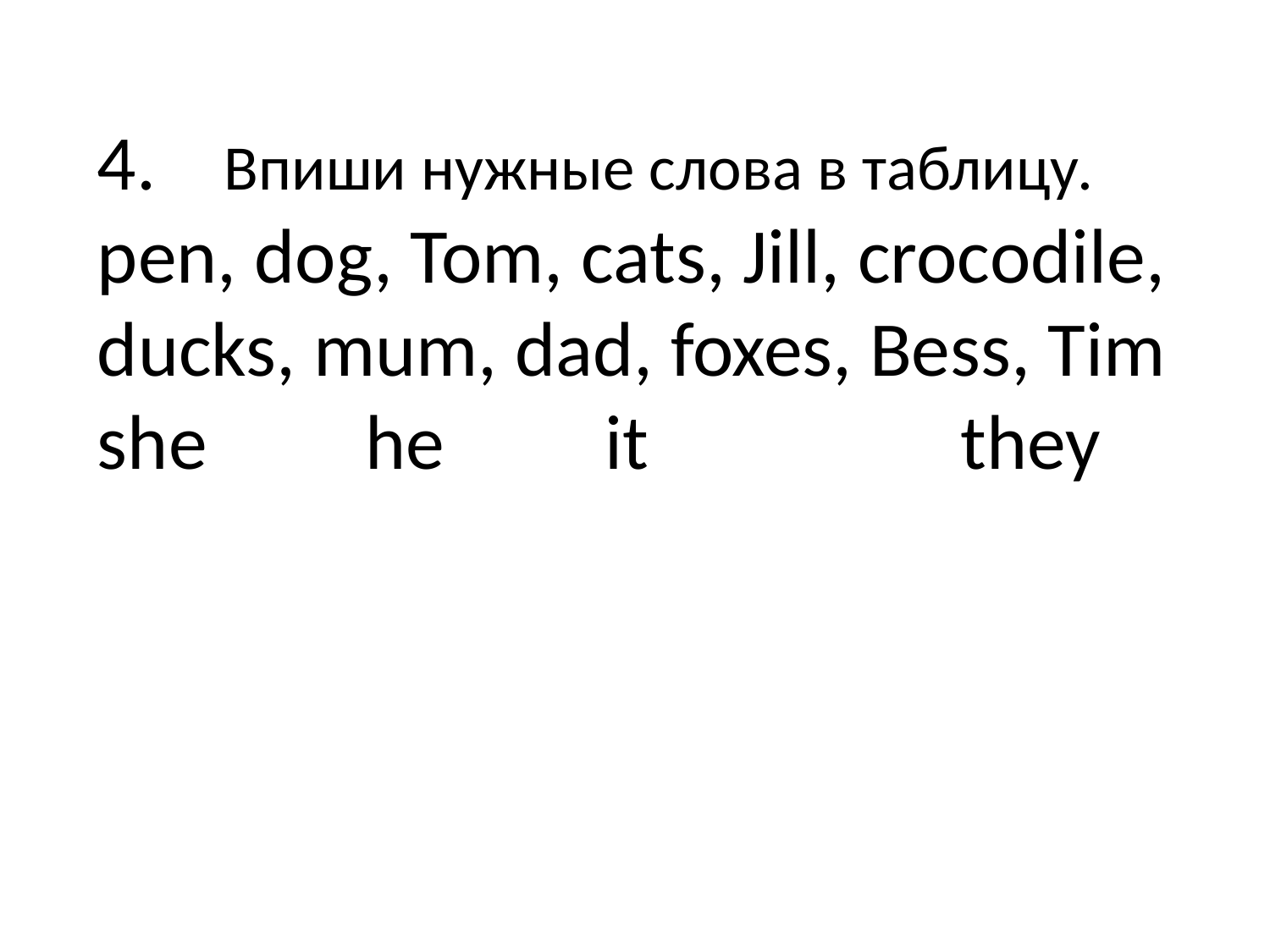

4.	Впиши нужные слова в таблицу.
pen, dog, Tom, cats, Jill, crocodile, ducks, mum, dad, foxes, Bess, Tim
she	        he         	it	             they